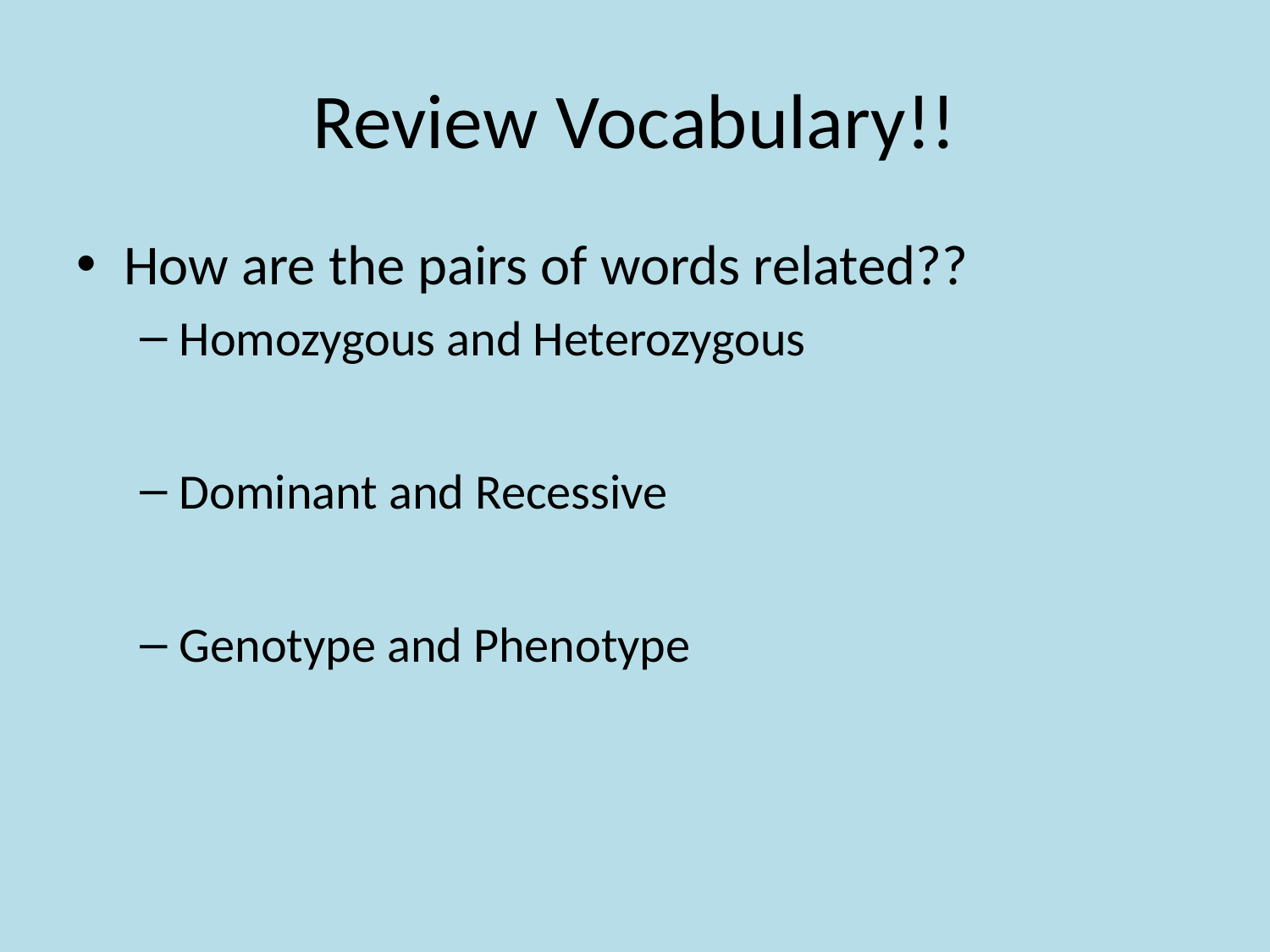

# Review Vocabulary!!
How are the pairs of words related??
Homozygous and Heterozygous

Dominant and Recessive

Genotype and Phenotype